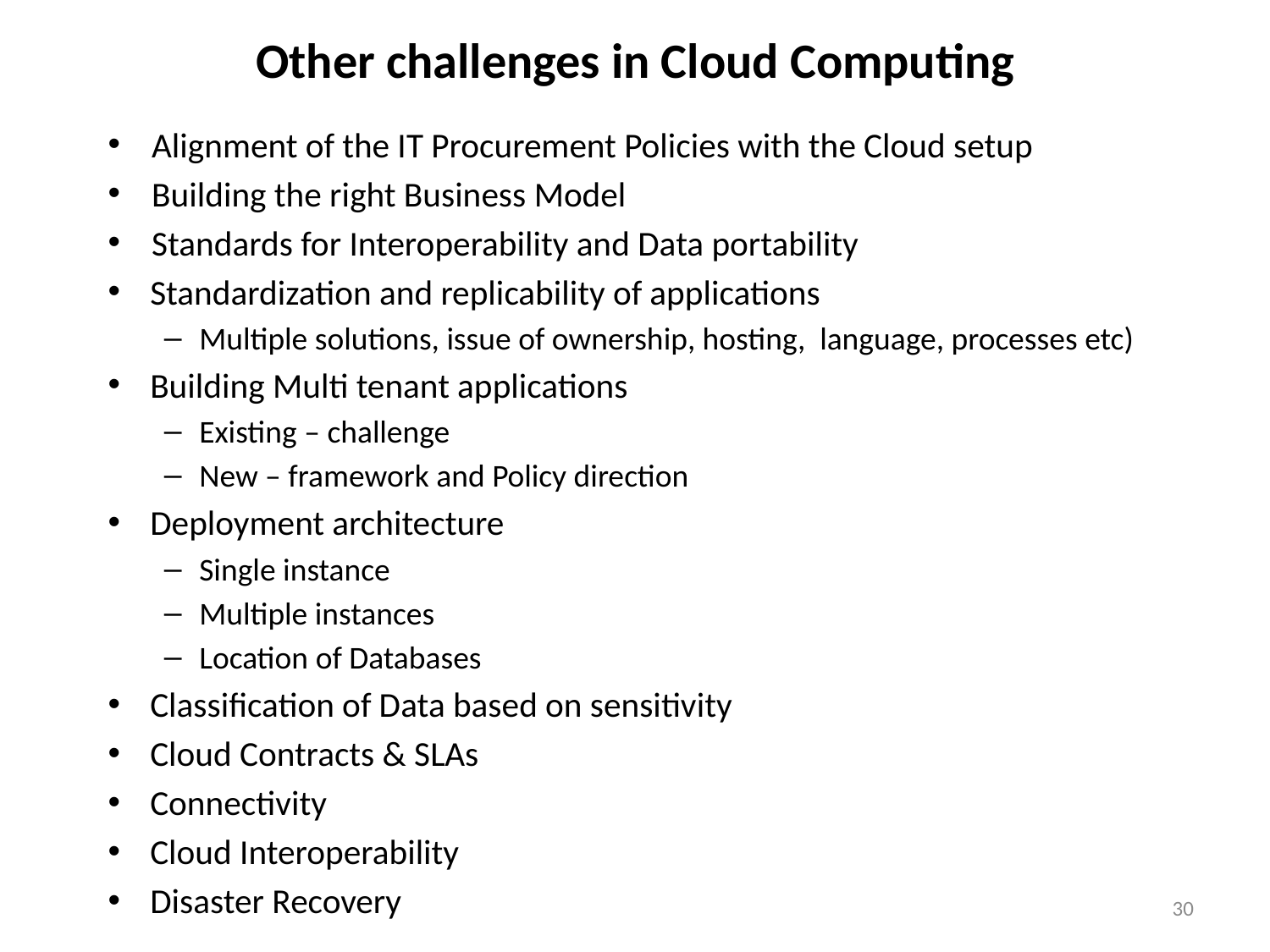

# Other challenges in Cloud Computing
Alignment of the IT Procurement Policies with the Cloud setup
Building the right Business Model
Standards for Interoperability and Data portability
Standardization and replicability of applications
Multiple solutions, issue of ownership, hosting,  language, processes etc)
Building Multi tenant applications
Existing – challenge
New – framework and Policy direction
Deployment architecture
Single instance
Multiple instances
Location of Databases
Classification of Data based on sensitivity
Cloud Contracts & SLAs
Connectivity
Cloud Interoperability
Disaster Recovery

30